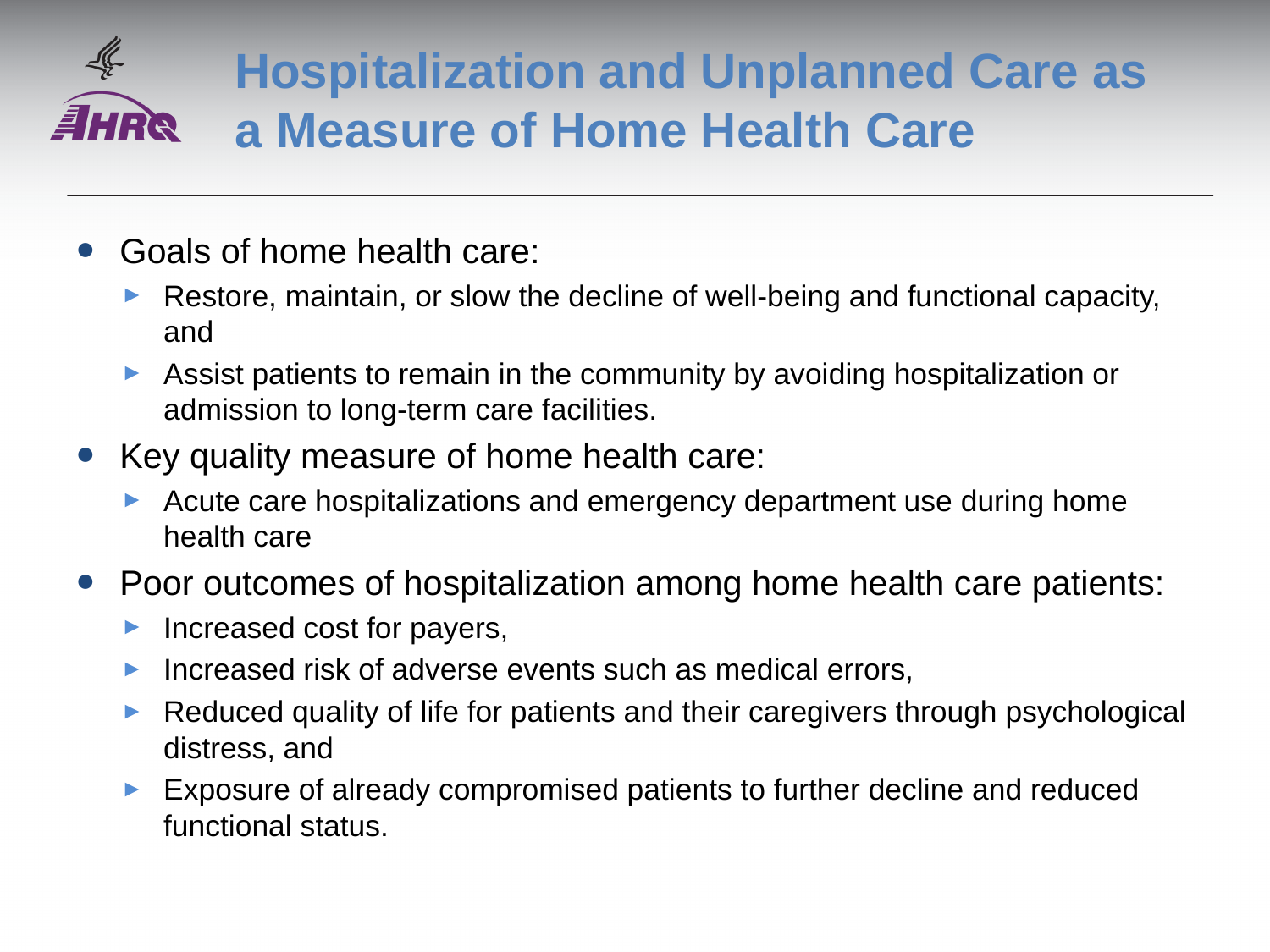

# Hospitalization and Unplanned Care as a Measure of Home Health Care
Goals of home health care:
Restore, maintain, or slow the decline of well-being and functional capacity, and
Assist patients to remain in the community by avoiding hospitalization or admission to long-term care facilities.
Key quality measure of home health care:
Acute care hospitalizations and emergency department use during home health care
Poor outcomes of hospitalization among home health care patients:
Increased cost for payers,
Increased risk of adverse events such as medical errors,
Reduced quality of life for patients and their caregivers through psychological distress, and
Exposure of already compromised patients to further decline and reduced functional status.